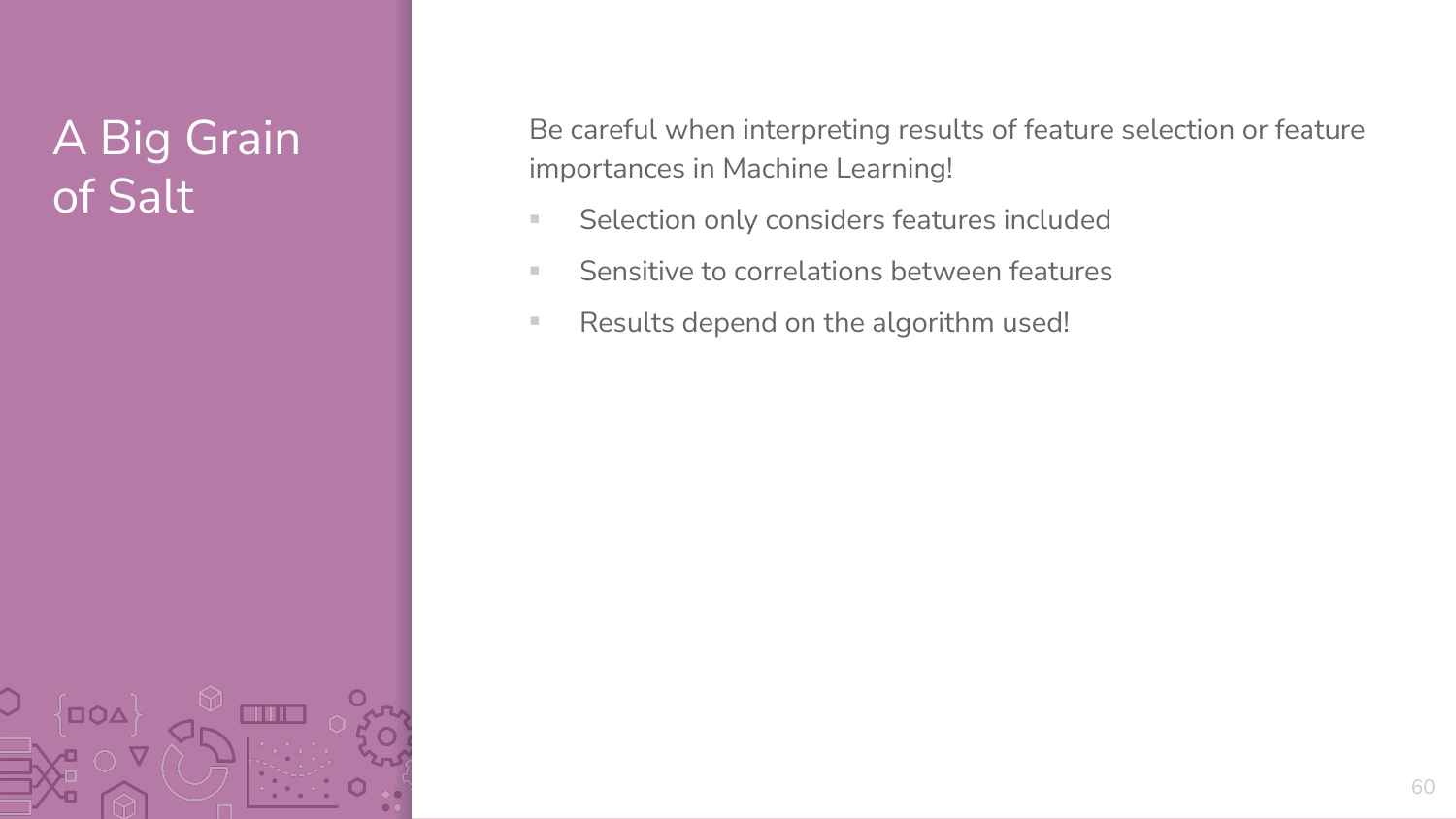

# A Big Grain of Salt
Be careful when interpreting results of feature selection or feature importances in Machine Learning!
Selection only considers features included
Sensitive to correlations between features
Results depend on the algorithm used!

60